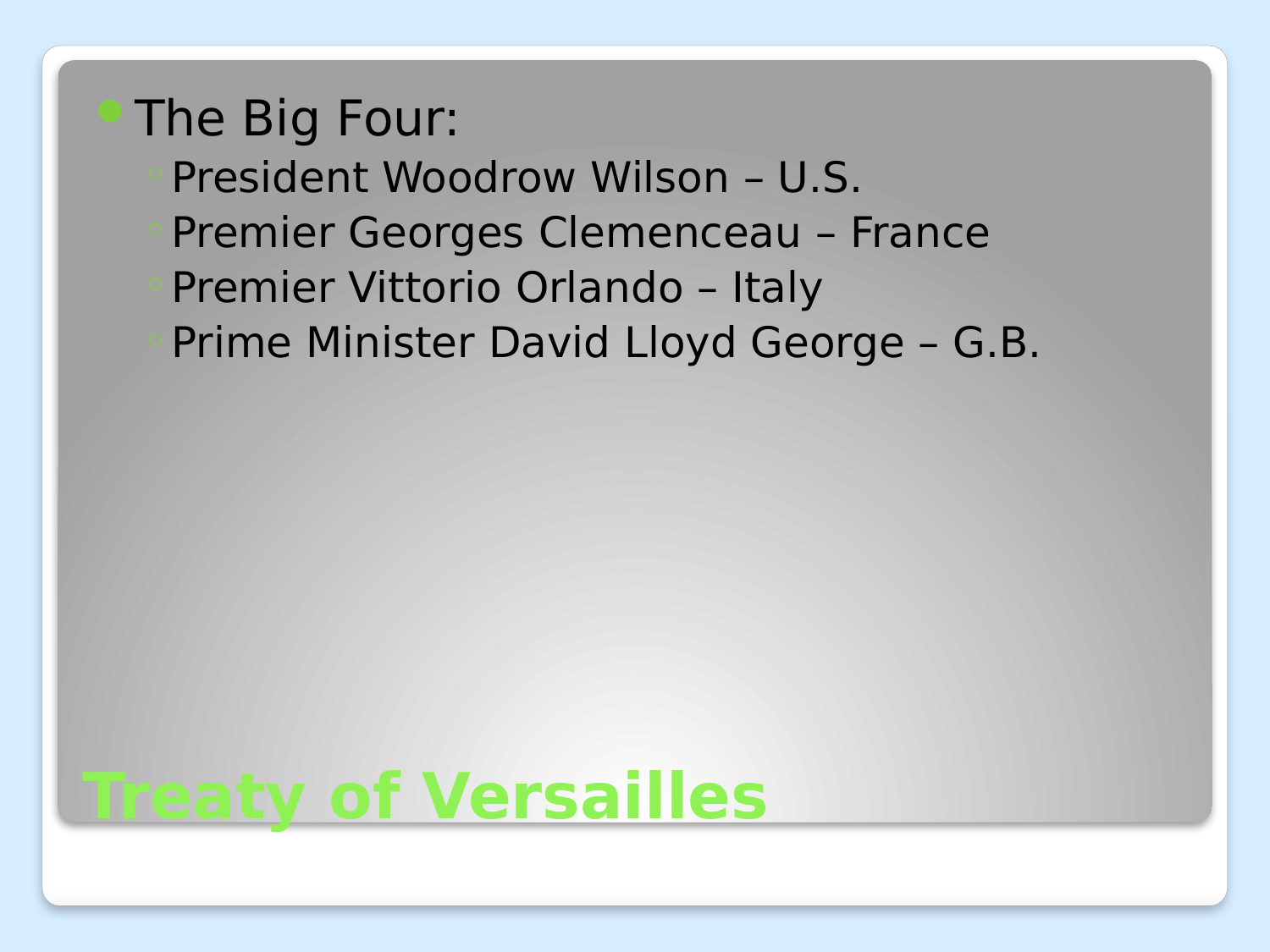

The Big Four:
President Woodrow Wilson – U.S.
Premier Georges Clemenceau – France
Premier Vittorio Orlando – Italy
Prime Minister David Lloyd George – G.B.
# Treaty of Versailles